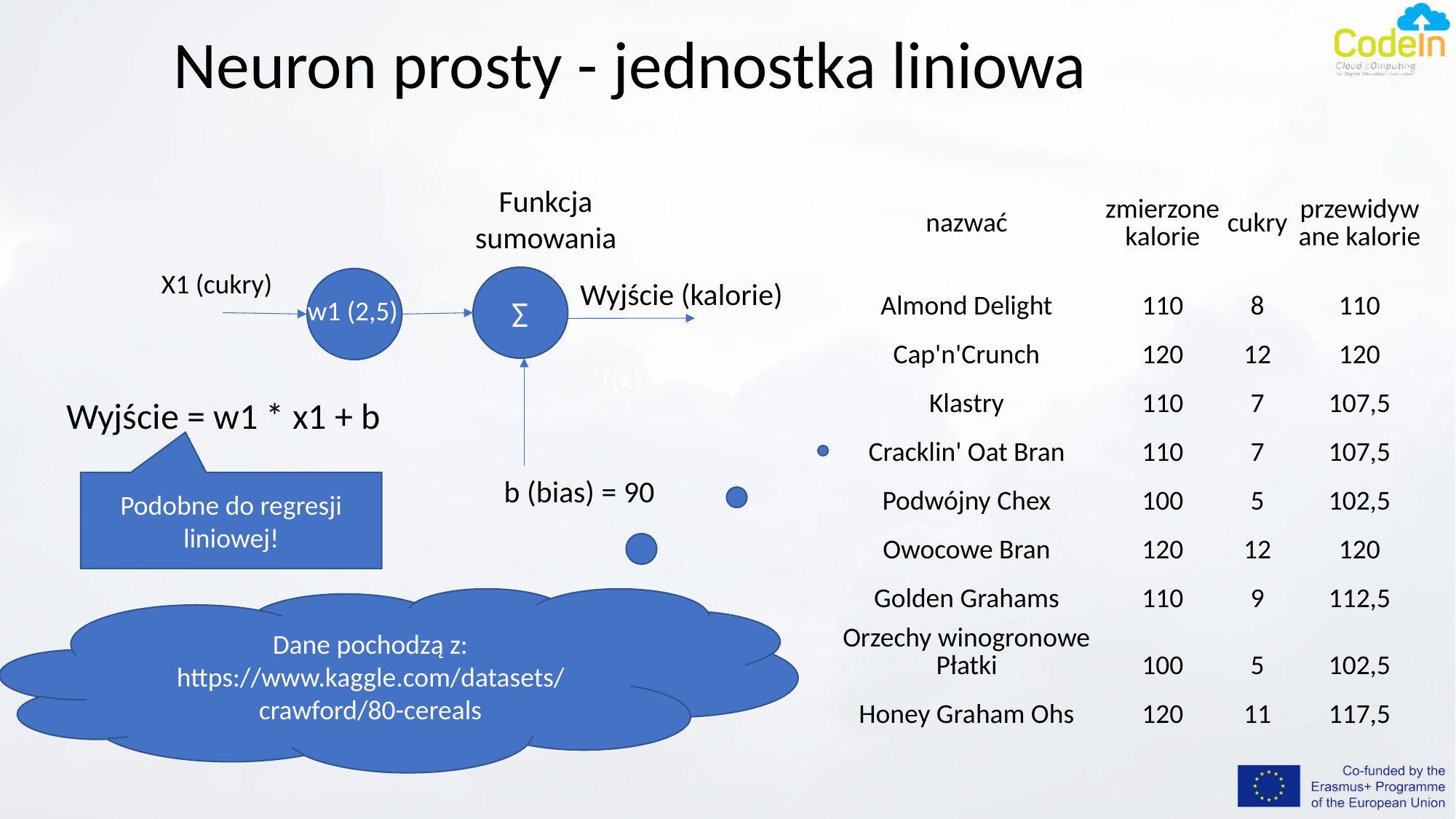

# Neuron prosty - jednostka liniowa
Funkcja sumowania
| nazwać | zmierzone kalorie | cukry | przewidywane kalorie |
| --- | --- | --- | --- |
| Almond Delight | 110 | 8 | 110 |
| Cap'n'Crunch | 120 | 12 | 120 |
| Klastry | 110 | 7 | 107,5 |
| Cracklin' Oat Bran | 110 | 7 | 107,5 |
| Podwójny Chex | 100 | 5 | 102,5 |
| Owocowe Bran | 120 | 12 | 120 |
| Golden Grahams | 110 | 9 | 112,5 |
| Orzechy winogronowe Płatki | 100 | 5 | 102,5 |
| Honey Graham Ohs | 120 | 11 | 117,5 |
X1 (cukry)
Σ

Wyjście (kalorie)
w1 (2,5)
f(x)
Wyjście = w1 * x1 + b
b (bias) = 90
Podobne do regresji liniowej!
Dane pochodzą z:
https://www.kaggle.com/datasets/crawford/80-cereals